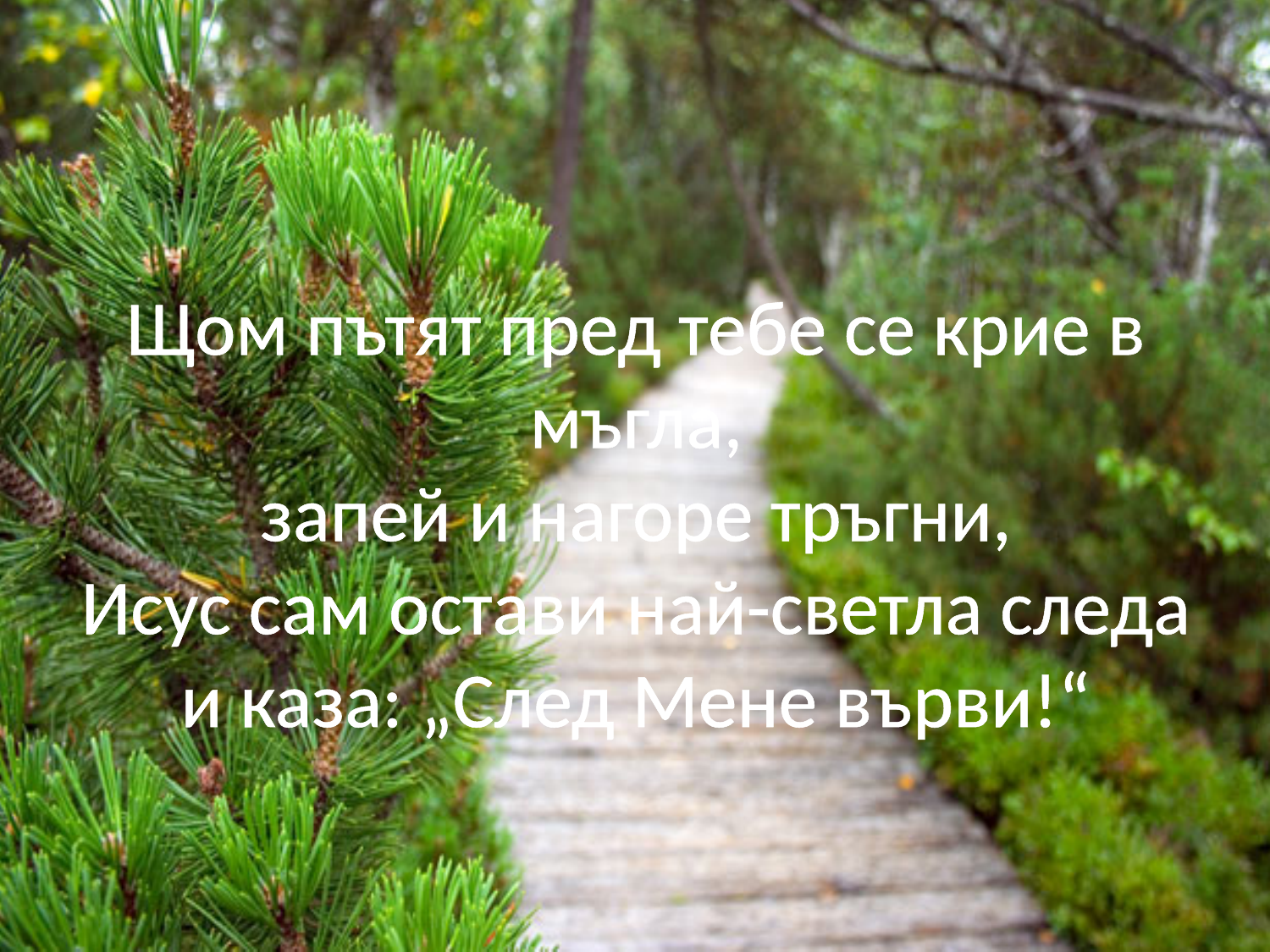

# Щом пътят пред тебе се крие в мъгла, запей и нагоре тръгни, Исус сам остави най-светла следа и каза: „След Мене върви!“